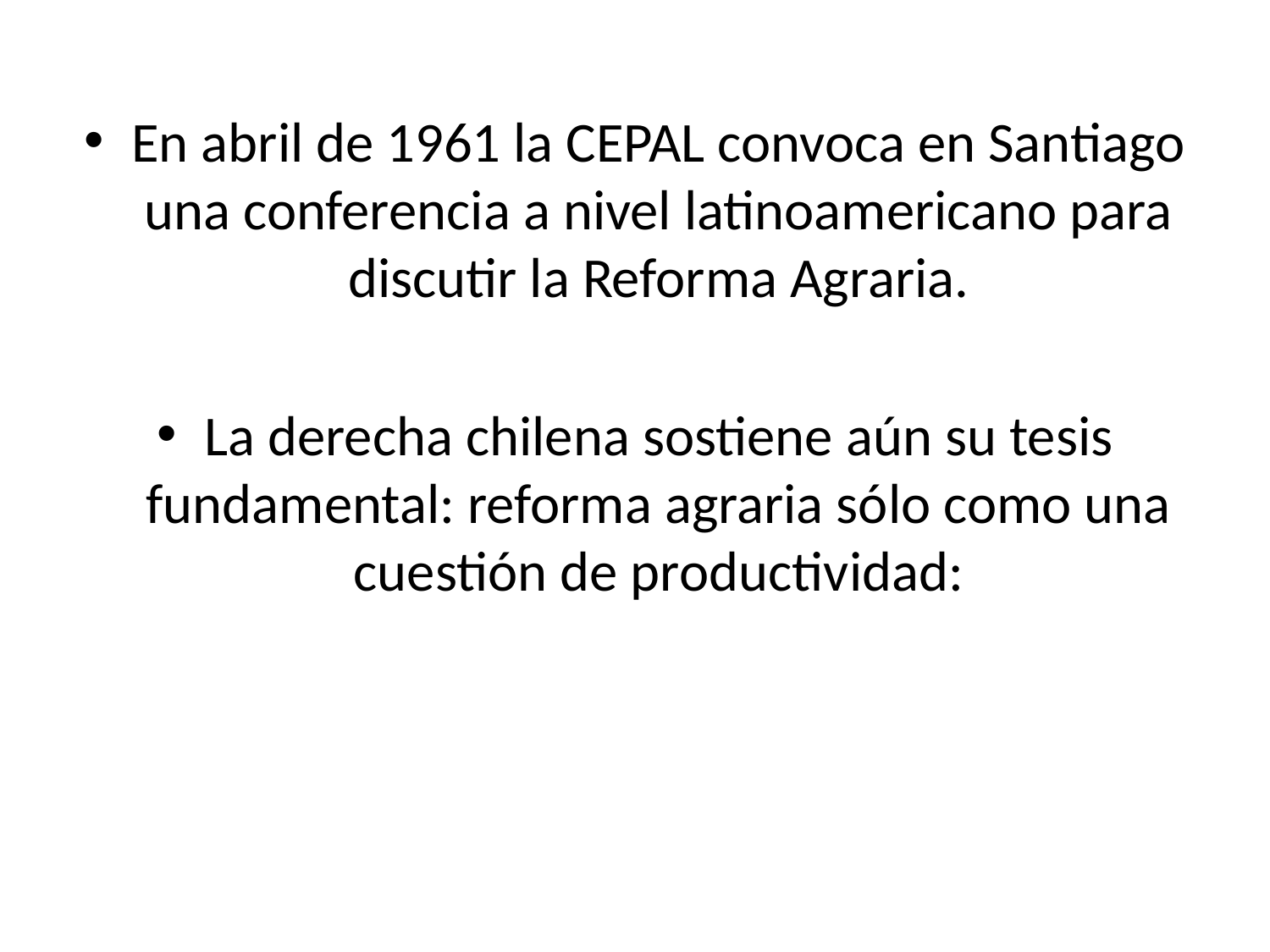

En abril de 1961 la CEPAL convoca en Santiago una conferencia a nivel latinoamericano para discutir la Reforma Agraria.

La derecha chilena sostiene aún su tesis fundamental: reforma agraria sólo como una cuestión de productividad: